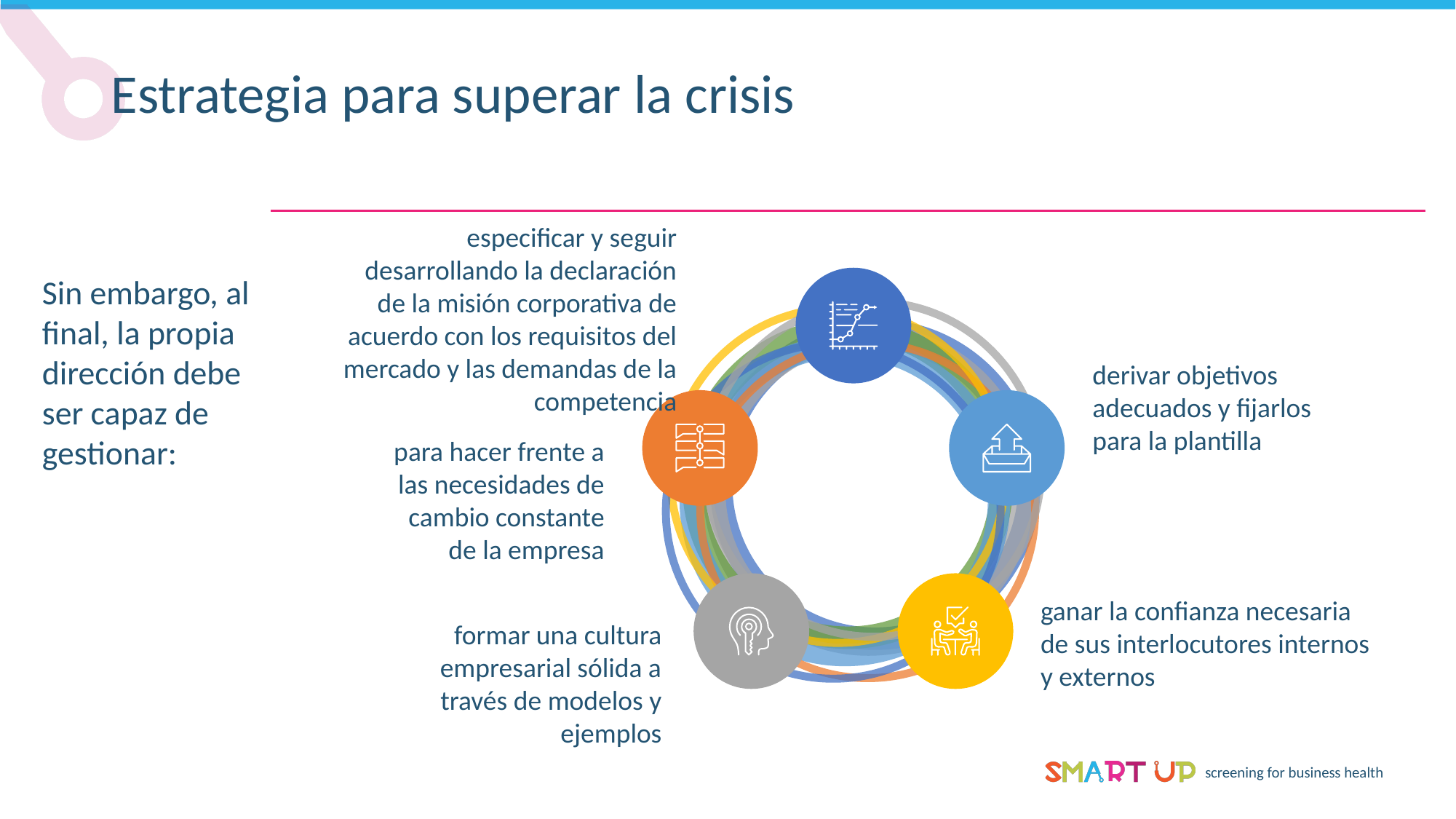

Estrategia para superar la crisis
especificar y seguir desarrollando la declaración de la misión corporativa de acuerdo con los requisitos del mercado y las demandas de la competencia
Sin embargo, al final, la propia dirección debe ser capaz de gestionar:

derivar objetivos adecuados y fijarlos para la plantilla

para hacer frente a las necesidades de cambio constante de la empresa

ganar la confianza necesaria de sus interlocutores internos y externos

formar una cultura empresarial sólida a través de modelos y ejemplos